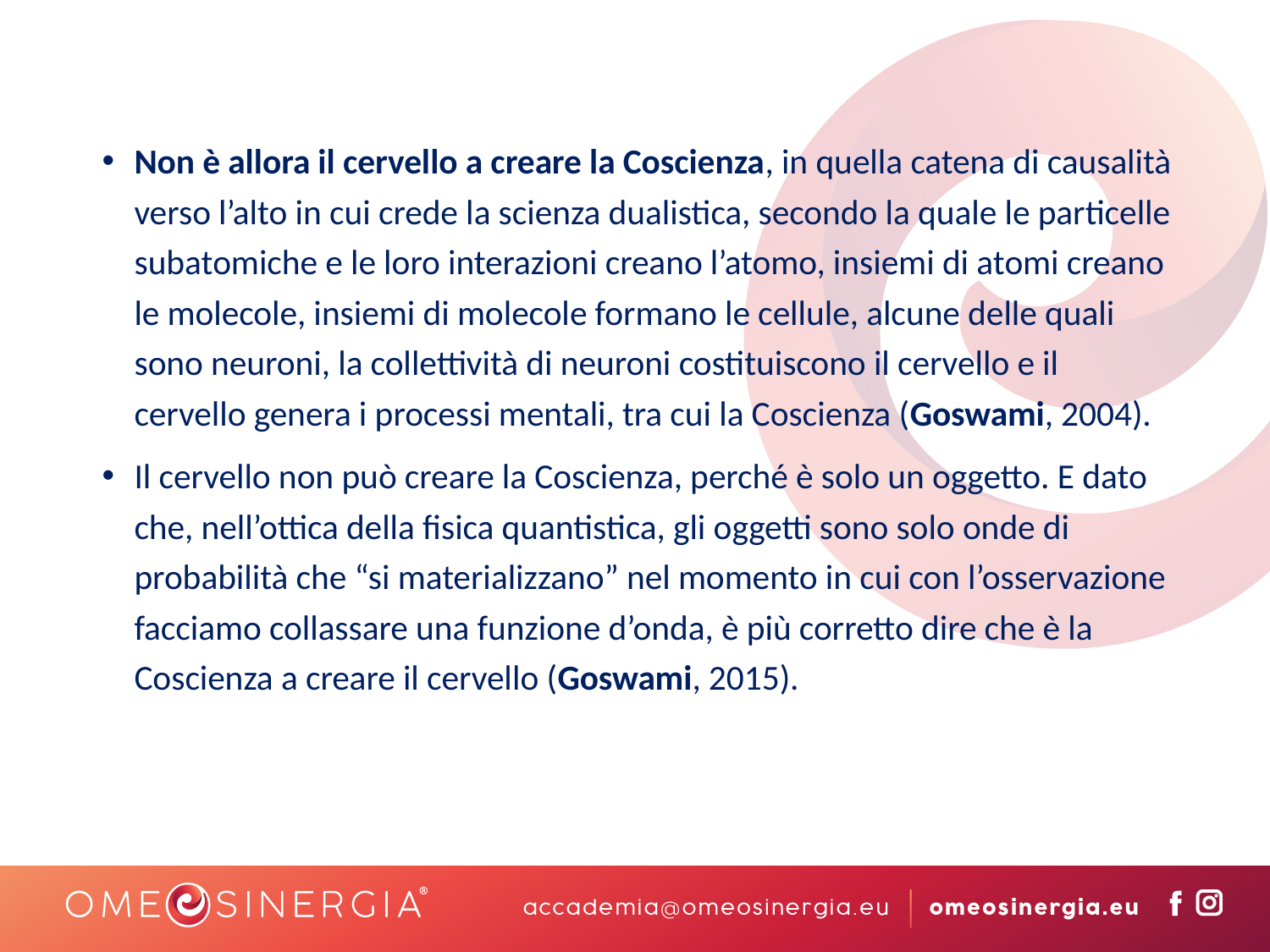

Non è allora il cervello a creare la Coscienza, in quella catena di causalità verso l’alto in cui crede la scienza dualistica, secondo la quale le particelle subatomiche e le loro interazioni creano l’atomo, insiemi di atomi creano le molecole, insiemi di molecole formano le cellule, alcune delle quali sono neuroni, la collettività di neuroni costituiscono il cervello e il cervello genera i processi mentali, tra cui la Coscienza (Goswami, 2004).
Il cervello non può creare la Coscienza, perché è solo un oggetto. E dato che, nell’ottica della fisica quantistica, gli oggetti sono solo onde di probabilità che “si materializzano” nel momento in cui con l’osservazione facciamo collassare una funzione d’onda, è più corretto dire che è la Coscienza a creare il cervello (Goswami, 2015).